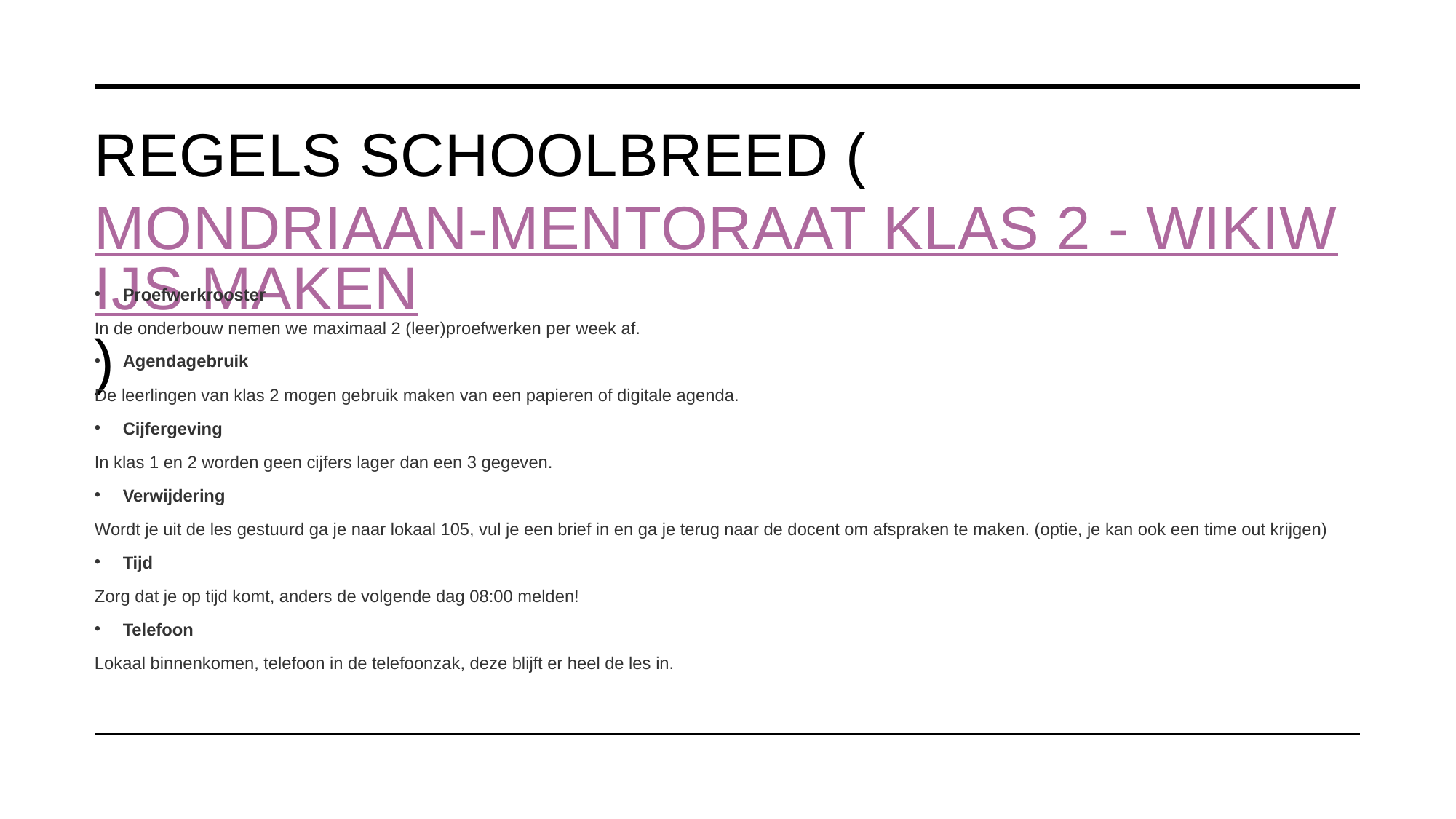

# Regels schoolbreed (Mondriaan-Mentoraat klas 2 - Wikiwijs Maken)
Proefwerkrooster
In de onderbouw nemen we maximaal 2 (leer)proefwerken per week af.
Agendagebruik
De leerlingen van klas 2 mogen gebruik maken van een papieren of digitale agenda.
Cijfergeving
In klas 1 en 2 worden geen cijfers lager dan een 3 gegeven.
Verwijdering
Wordt je uit de les gestuurd ga je naar lokaal 105, vul je een brief in en ga je terug naar de docent om afspraken te maken. (optie, je kan ook een time out krijgen)
Tijd
Zorg dat je op tijd komt, anders de volgende dag 08:00 melden!
Telefoon
Lokaal binnenkomen, telefoon in de telefoonzak, deze blijft er heel de les in.